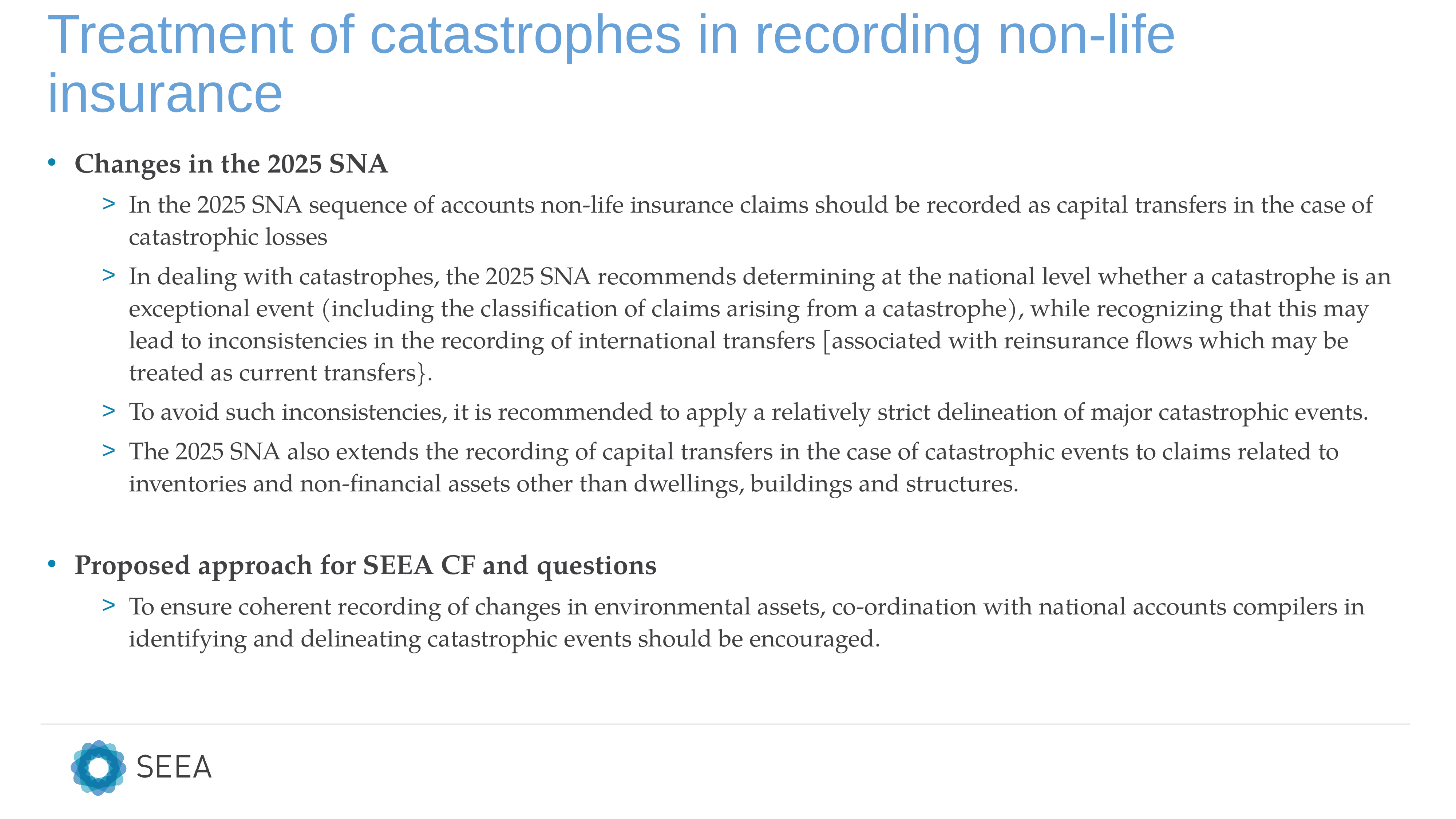

# Treatment of catastrophes in recording non-life insurance
Changes in the 2025 SNA
In the 2025 SNA sequence of accounts non-life insurance claims should be recorded as capital transfers in the case of catastrophic losses
In dealing with catastrophes, the 2025 SNA recommends determining at the national level whether a catastrophe is an exceptional event (including the classification of claims arising from a catastrophe), while recognizing that this may lead to inconsistencies in the recording of international transfers [associated with reinsurance flows which may be treated as current transfers}.
To avoid such inconsistencies, it is recommended to apply a relatively strict delineation of major catastrophic events.
The 2025 SNA also extends the recording of capital transfers in the case of catastrophic events to claims related to inventories and non-financial assets other than dwellings, buildings and structures.
Proposed approach for SEEA CF and questions
To ensure coherent recording of changes in environmental assets, co-ordination with national accounts compilers in identifying and delineating catastrophic events should be encouraged.